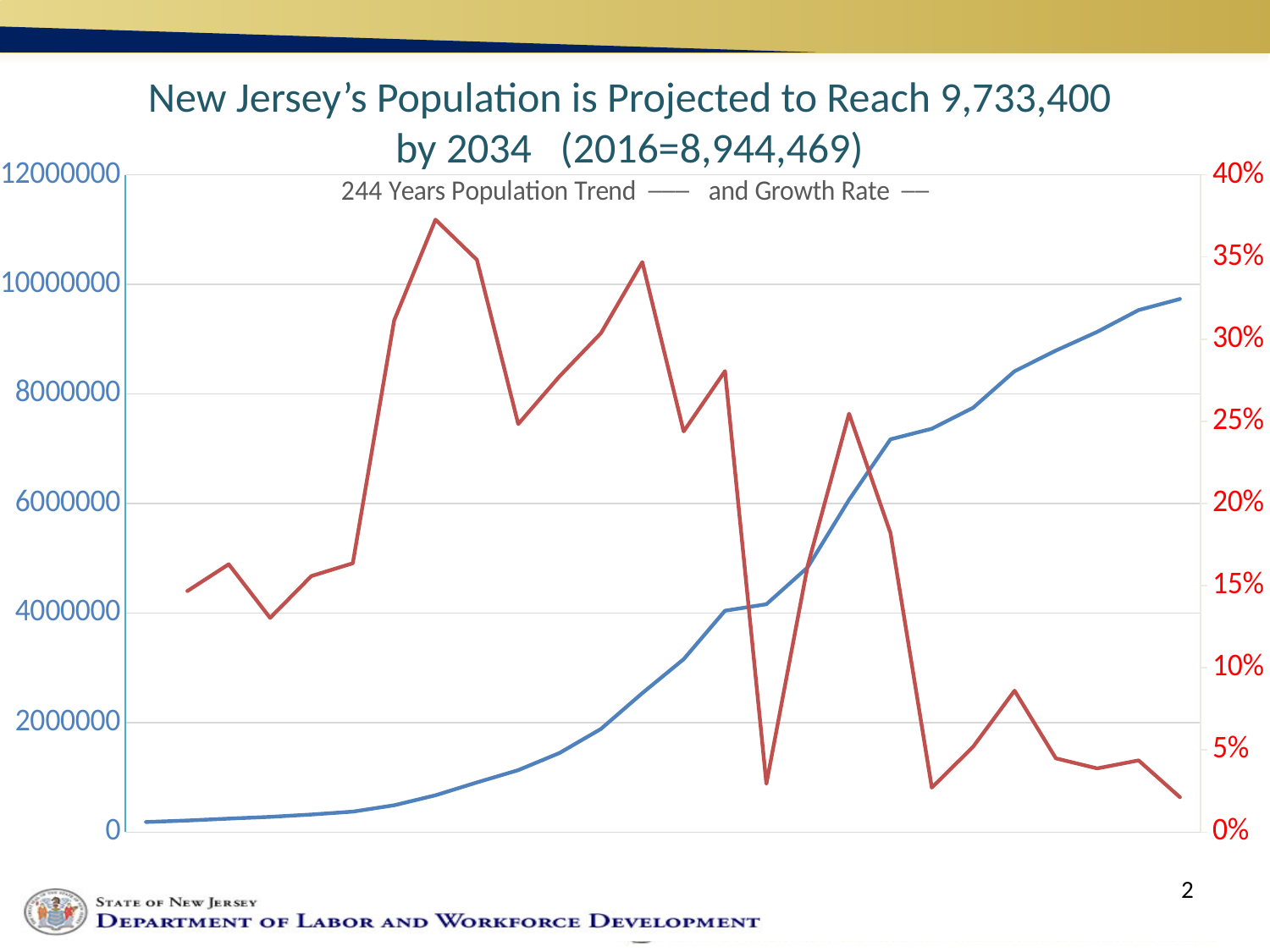

New Jersey’s Population is Projected to Reach 9,733,400 by 2034   (2016=8,944,469)

### Chart: 244 Years Population Trend  ───   and Growth Rate  ──

| Category |  |  |
|---|---|---|
| 1790 | 184139.0 | None |
| 1800 | 211149.0 | 0.14668266907064775 |
| 1810 | 245562.0 | 0.16297969680178448 |
| 1820 | 277575.0 | 0.13036626188090983 |
| 1830 | 320823.0 | 0.15580653877330453 |
| 1840 | 373306.0 | 0.16358864545247687 |
| 1850 | 489555.0 | 0.3114040492250325 |
| 1860 | 672035.0 | 0.37274667810562656 |
| 1870 | 906096.0 | 0.3482869195800813 |
| 1880 | 1131116.0 | 0.24834013172997116 |
| 1890 | 1444933.0 | 0.27744015644726083 |
| 1900 | 1883669.0 | 0.30363760811054896 |
| 1910 | 2537167.0 | 0.3469282554419062 |
| 1920 | 3155900.0 | 0.2438676681511307 |
| 1930 | 4041334.0 | 0.2805646566747997 |
| 1940 | 4160165.0 | 0.02940390475026322 |
| 1950 | 4835329.0 | 0.16229260137518575 |
| 1960 | 6066782.0 | 0.25467822355004177 |
| 1970 | 7171112.0 | 0.1820289570319158 |
| 1980 | 7365011.0 | 0.027038902753157457 |
| 1990 | 7747750.0 | 0.05196720004898836 |
| 2000 | 8414350.0 | 0.08603788196573192 |
| 2010 | 8791894.0 | 0.04486906296980764 |
| 2019 | 9132738.0 | 0.03876798332645959 |
| 2029 | 9531155.0 | 0.043625142865151734 |
| 2034 | 9733418.0 | 0.021221247582271063 |
2